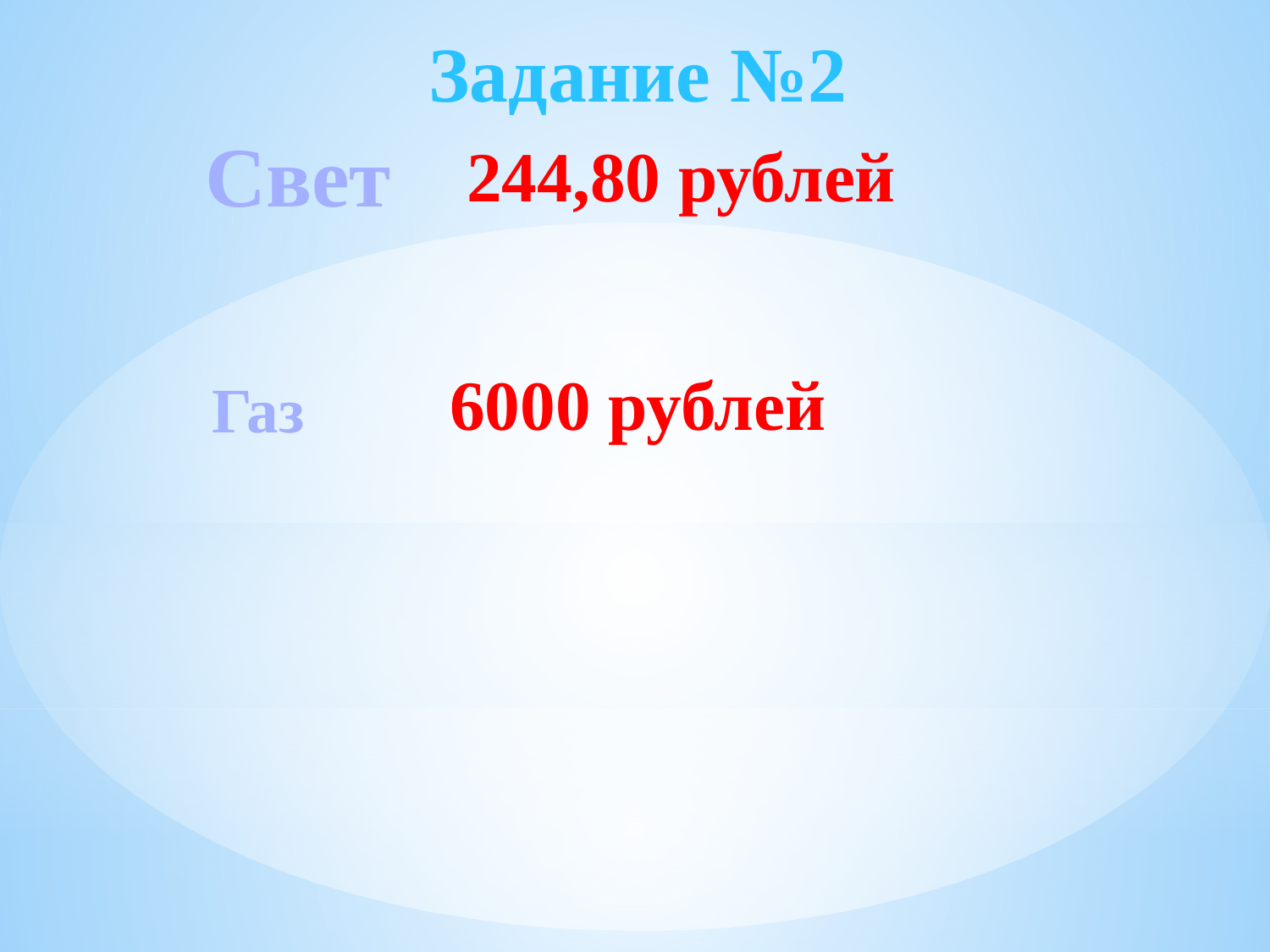

Задание №2
Свет
244,80 рублей
6000 рублей
Газ